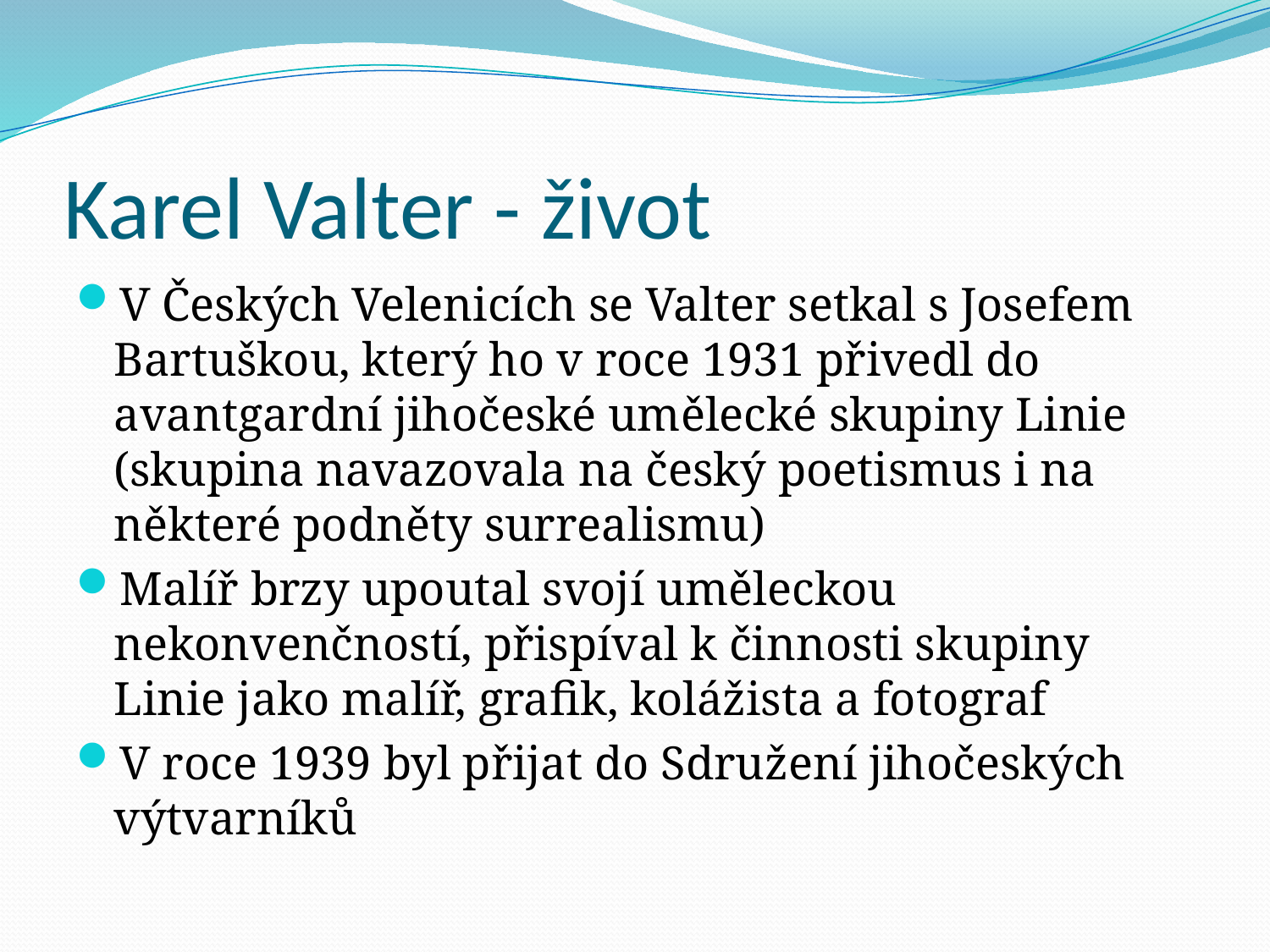

# Karel Valter - život
V Českých Velenicích se Valter setkal s Josefem Bartuškou, který ho v roce 1931 přivedl do avantgardní jihočeské umělecké skupiny Linie (skupina navazovala na český poetismus i na některé podněty surrealismu)
Malíř brzy upoutal svojí uměleckou nekonvenčností, přispíval k činnosti skupiny  Linie jako malíř, grafik, kolážista a fotograf
V roce 1939 byl přijat do Sdružení jihočeských výtvarníků